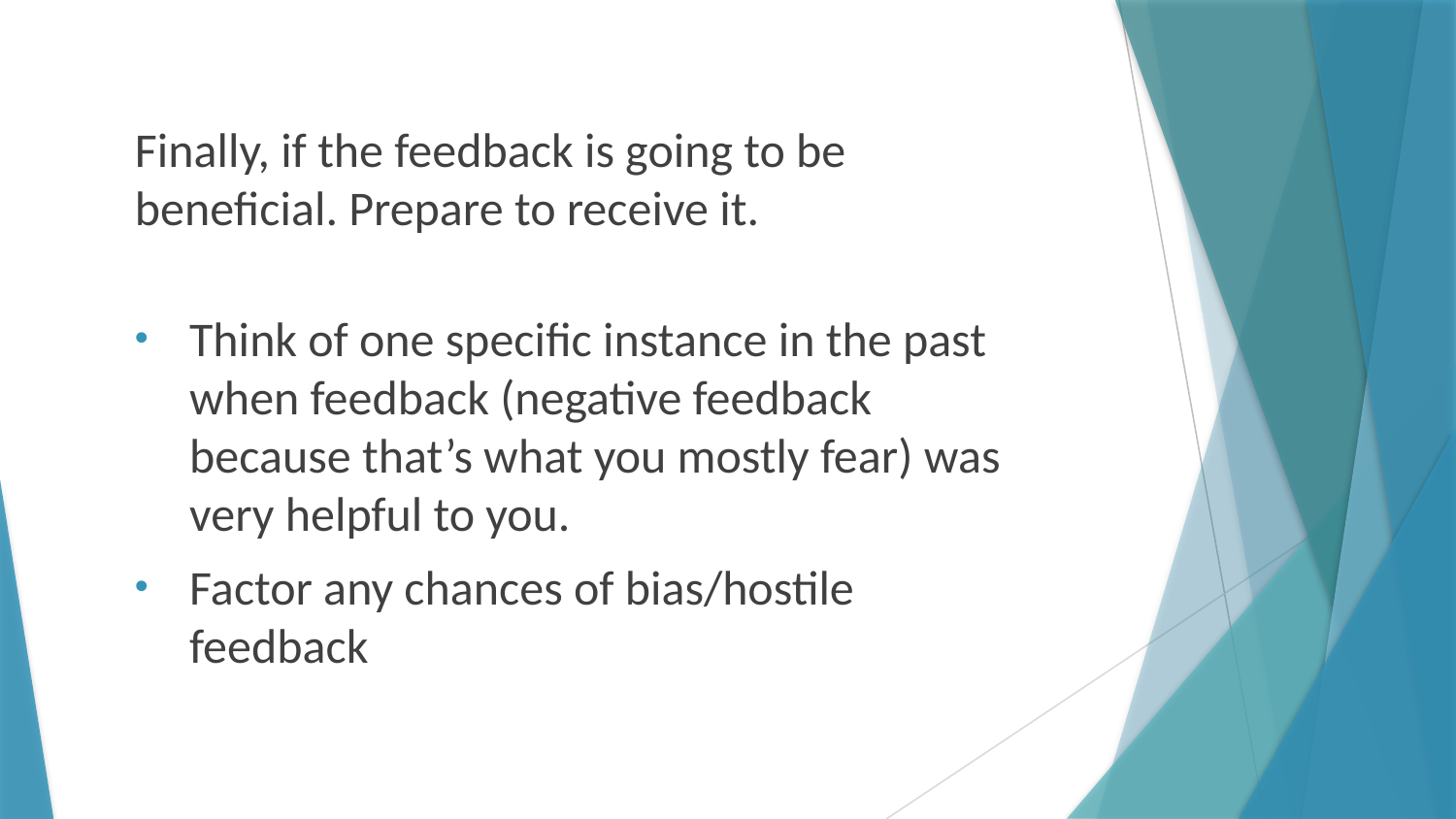

Finally, if the feedback is going to be beneficial. Prepare to receive it.

Think of one specific instance in the past when feedback (negative feedback because that’s what you mostly fear) was very helpful to you.
Factor any chances of bias/hostile feedback